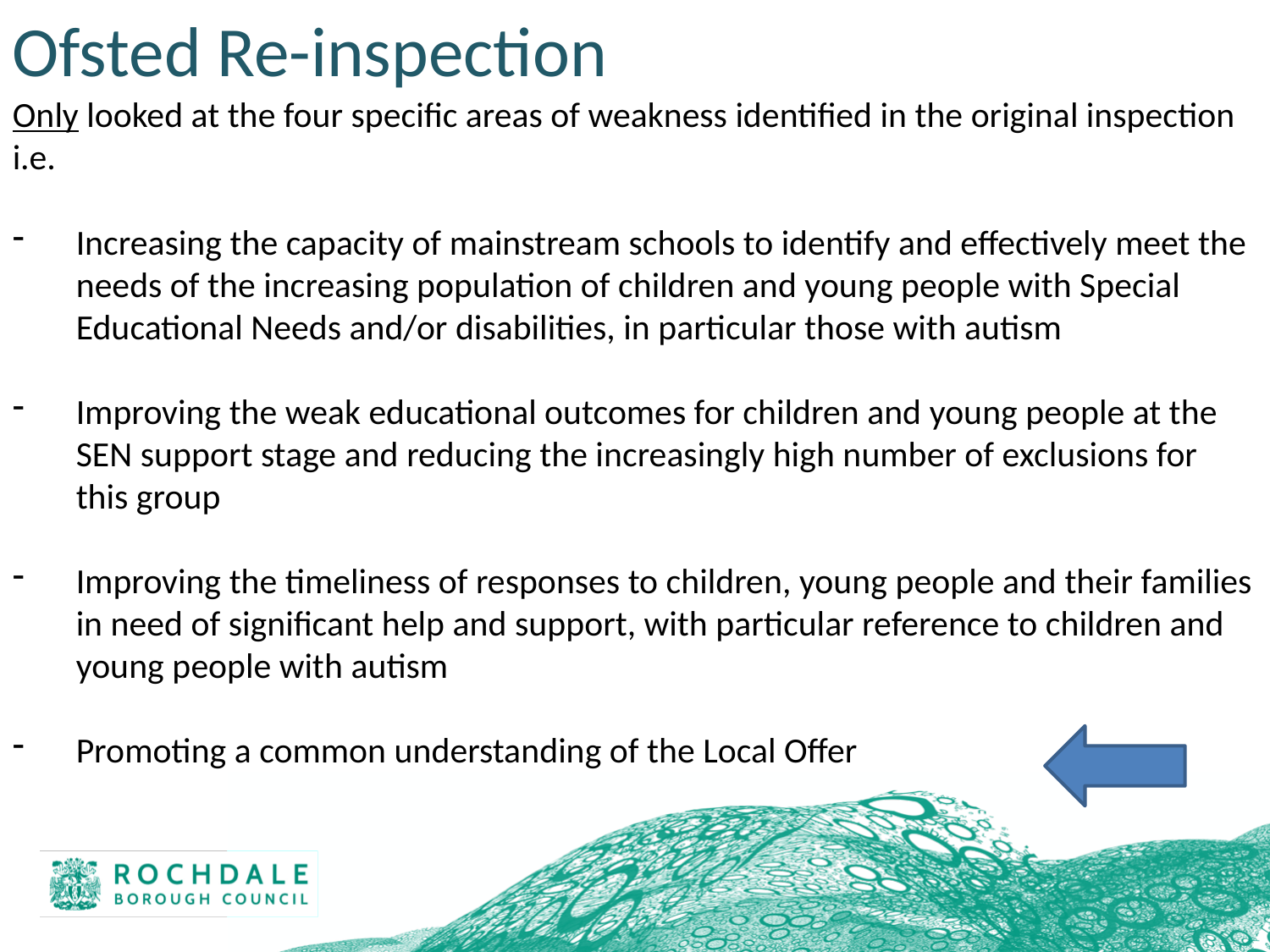

Ofsted Re-inspection
Only looked at the four specific areas of weakness identified in the original inspection i.e.

Increasing the capacity of mainstream schools to identify and effectively meet the needs of the increasing population of children and young people with Special Educational Needs and/or disabilities, in particular those with autism

Improving the weak educational outcomes for children and young people at the SEN support stage and reducing the increasingly high number of exclusions for this group

Improving the timeliness of responses to children, young people and their families in need of significant help and support, with particular reference to children and young people with autism

Promoting a common understanding of the Local Offer